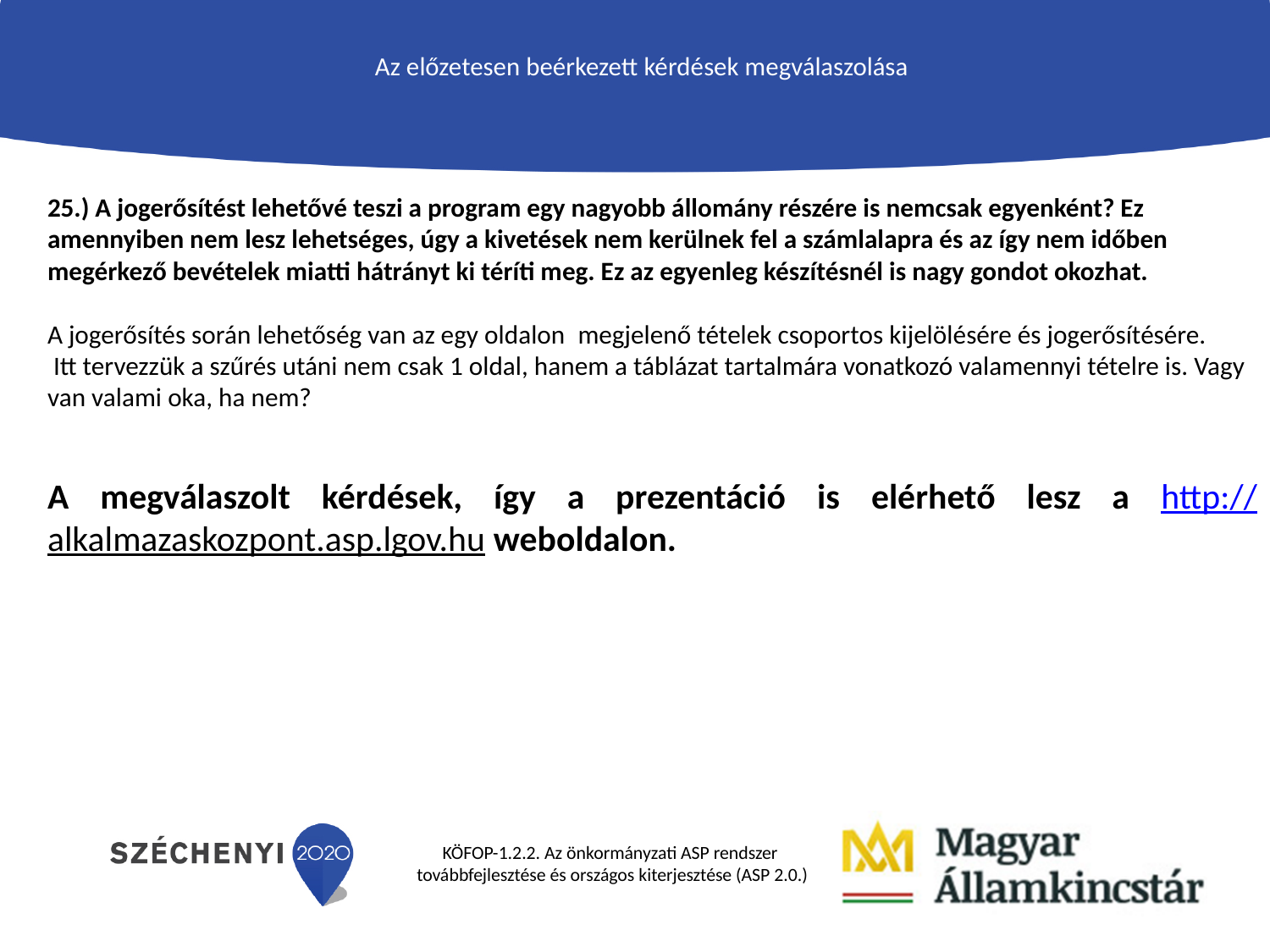

# Az előzetesen beérkezett kérdések megválaszolása
25.) A jogerősítést lehetővé teszi a program egy nagyobb állomány részére is nemcsak egyenként? Ez amennyiben nem lesz lehetséges, úgy a kivetések nem kerülnek fel a számlalapra és az így nem időben megérkező bevételek miatti hátrányt ki téríti meg. Ez az egyenleg készítésnél is nagy gondot okozhat.

A jogerősítés során lehetőség van az egy oldalon  megjelenő tételek csoportos kijelölésére és jogerősítésére.
 Itt tervezzük a szűrés utáni nem csak 1 oldal, hanem a táblázat tartalmára vonatkozó valamennyi tételre is. Vagy van valami oka, ha nem?

A megválaszolt kérdések, így a prezentáció is elérhető lesz a http://alkalmazaskozpont.asp.lgov.hu weboldalon.